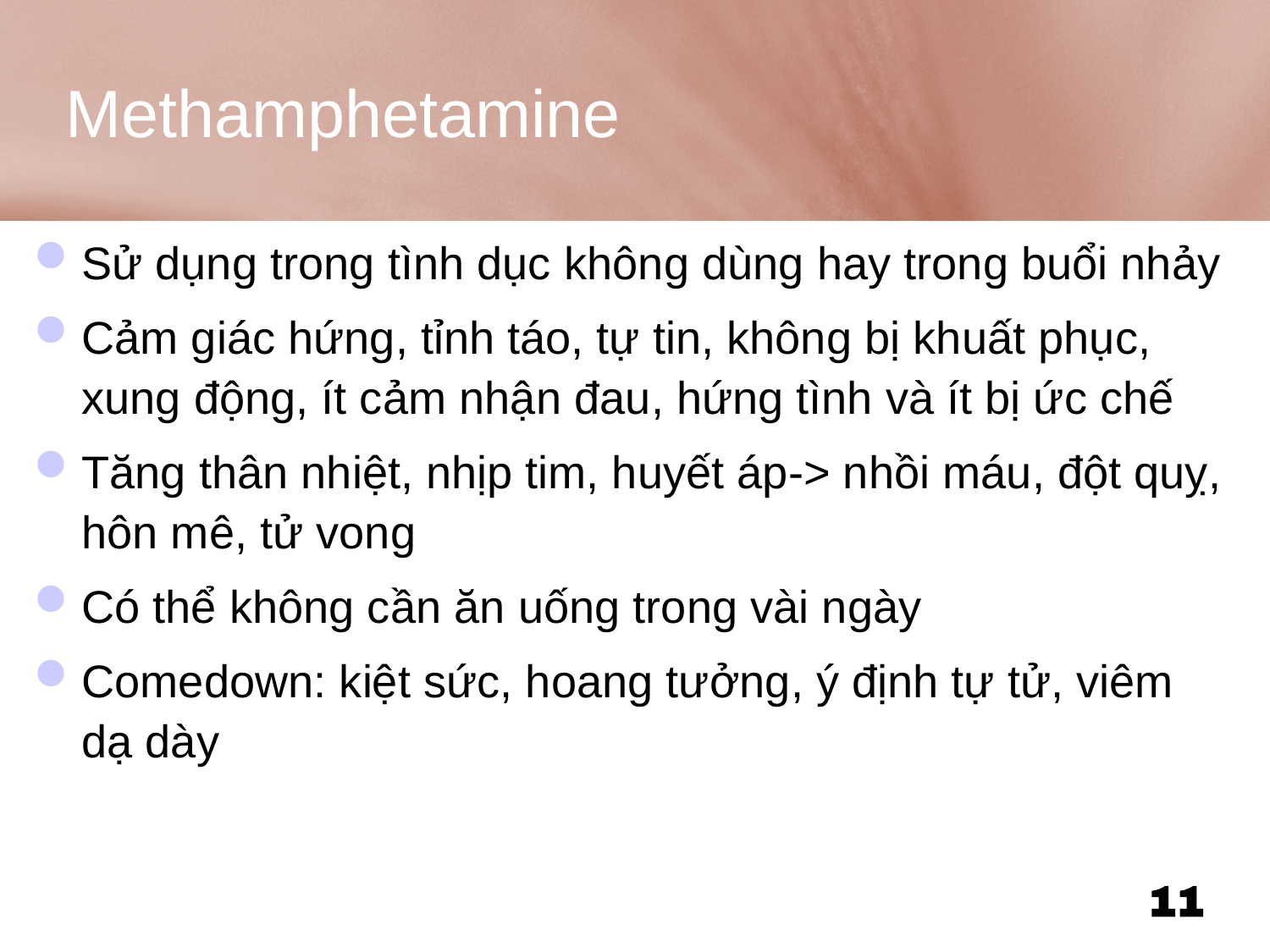

# Methamphetamine
Sử dụng trong tình dục không dùng hay trong buổi nhảy
Cảm giác hứng, tỉnh táo, tự tin, không bị khuất phục, xung động, ít cảm nhận đau, hứng tình và ít bị ức chế
Tăng thân nhiệt, nhịp tim, huyết áp-> nhồi máu, đột quỵ, hôn mê, tử vong
Có thể không cần ăn uống trong vài ngày
Comedown: kiệt sức, hoang tưởng, ý định tự tử, viêm dạ dày

11